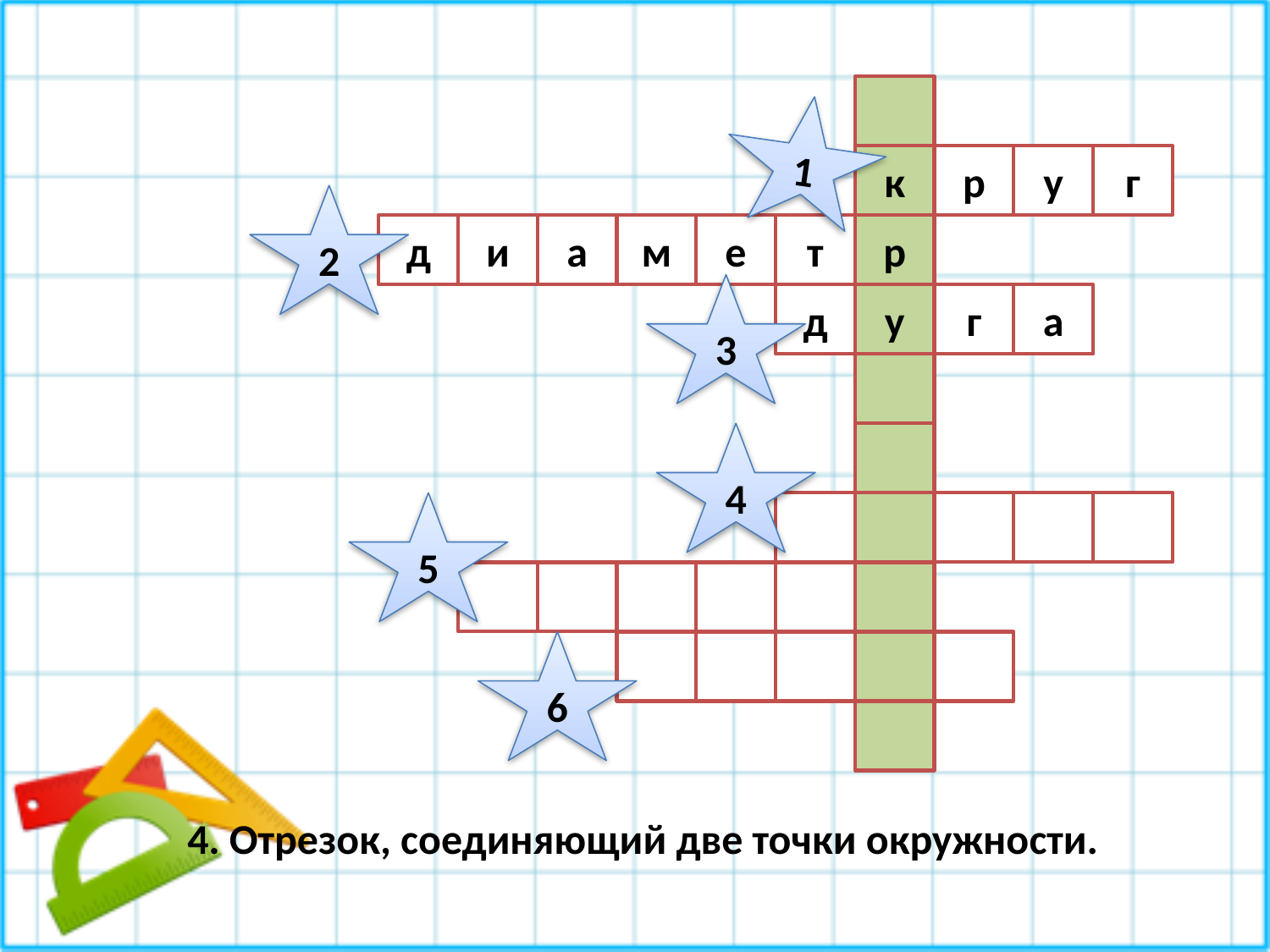

1
к
р
у
г
2
д
и
а
м
е
т
р
3
д
у
г
а

4

5

6

4. Отрезок, соединяющий две точки окружности.